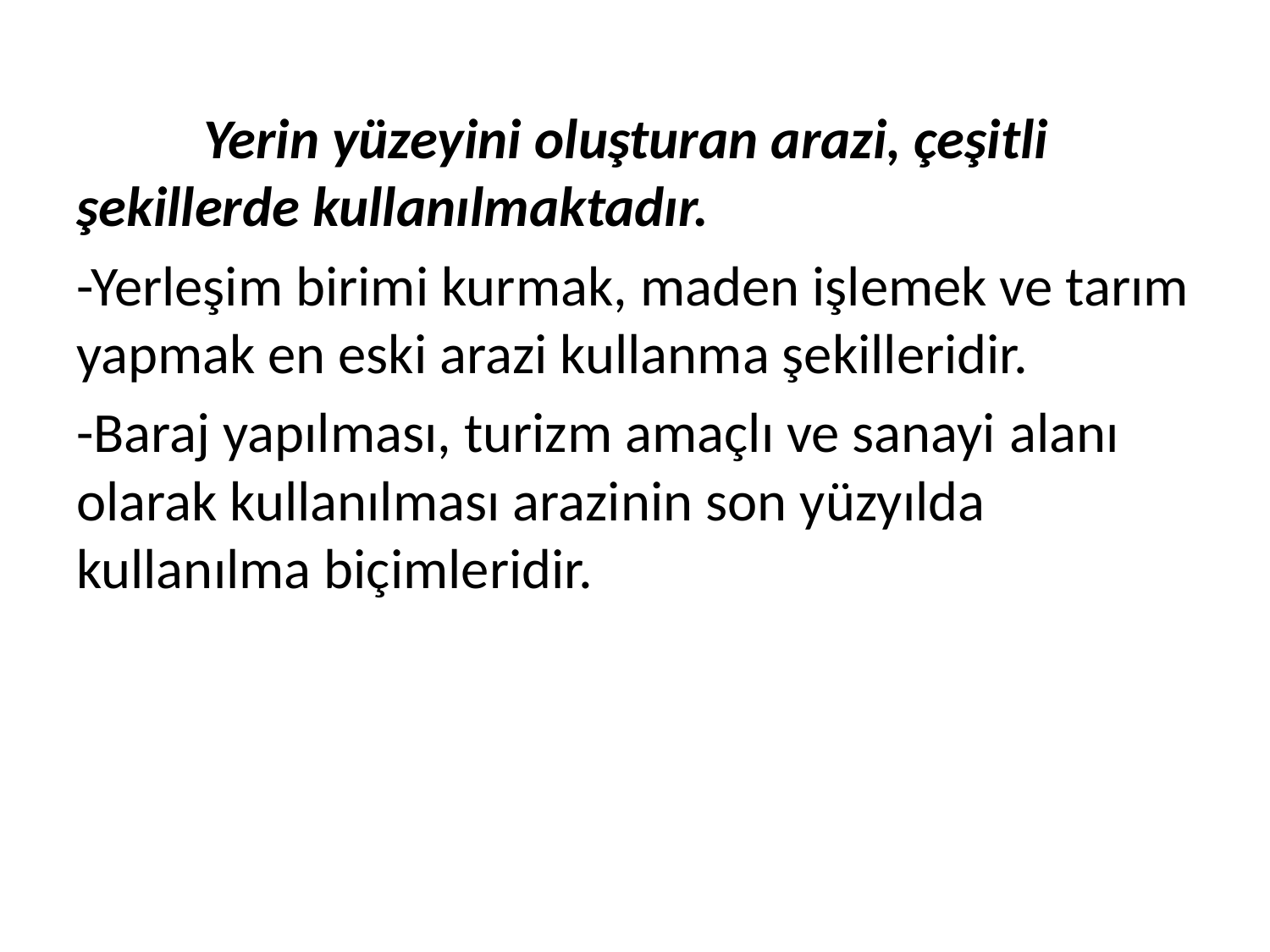

Yerin yüzeyini oluşturan arazi, çeşitli şekillerde kullanılmaktadır.
-Yerleşim birimi kurmak, maden işlemek ve tarım yapmak en eski arazi kullanma şekilleridir.
-Baraj yapılması, turizm amaçlı ve sanayi alanı olarak kullanılması arazinin son yüzyılda kullanılma biçimleridir.